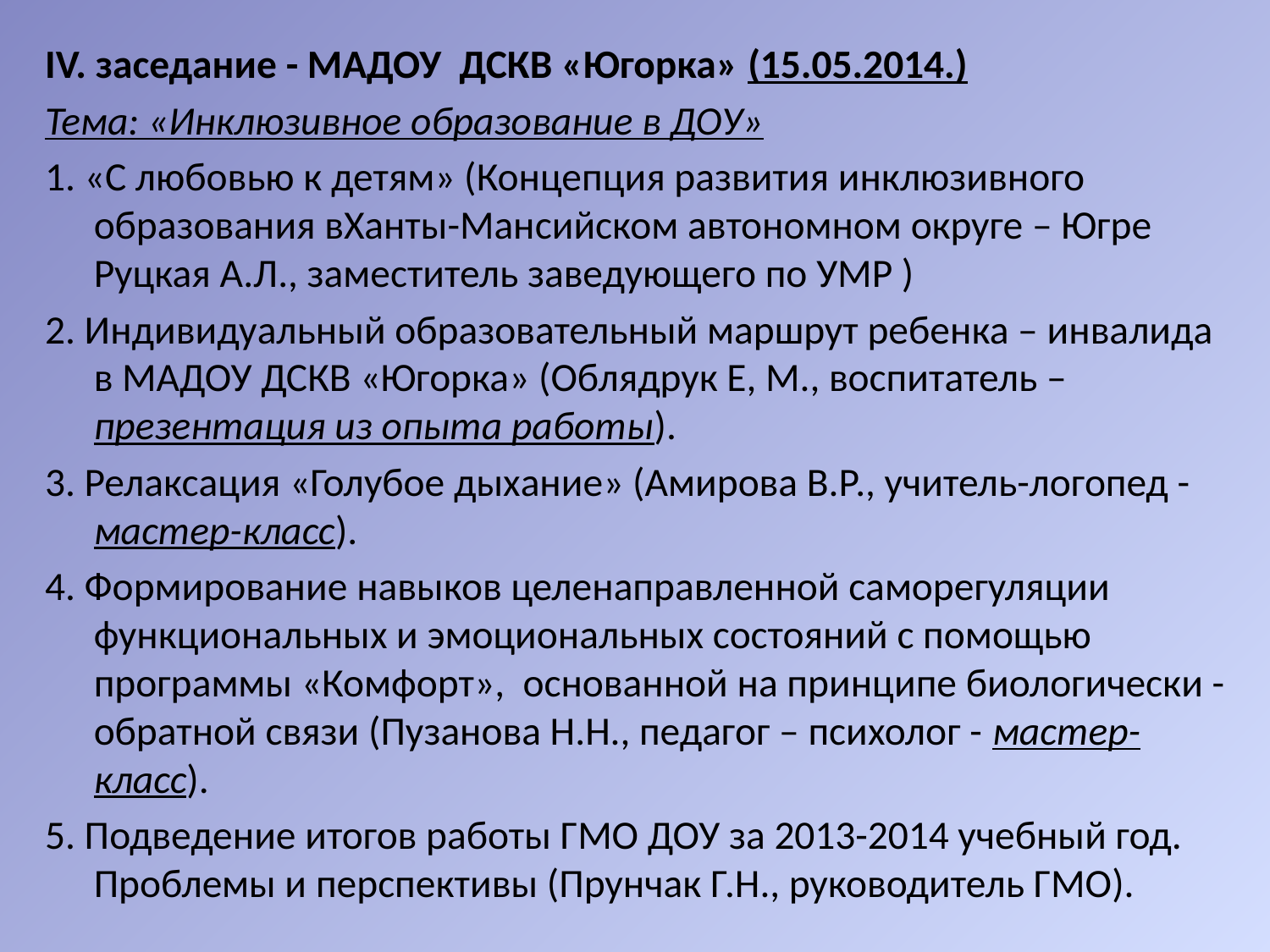

IV. заседание - МАДОУ  ДСКВ «Югорка» (15.05.2014.)
Тема: «Инклюзивное образование в ДОУ»
1. «С любовью к детям» (Концепция развития инклюзивного образования вХанты-Мансийском автономном округе – Югре Руцкая А.Л., заместитель заведующего по УМР )
2. Индивидуальный образовательный маршрут ребенка – инвалида в МАДОУ ДСКВ «Югорка» (Облядрук Е, М., воспитатель – презентация из опыта работы).
3. Релаксация «Голубое дыхание» (Амирова В.Р., учитель-логопед - мастер-класс).
4. Формирование навыков целенаправленной саморегуляции функциональных и эмоциональных состояний с помощью программы «Комфорт»,  основанной на принципе биологически - обратной связи (Пузанова Н.Н., педагог – психолог - мастер-класс).
5. Подведение итогов работы ГМО ДОУ за 2013-2014 учебный год. Проблемы и перспективы (Прунчак Г.Н., руководитель ГМО).